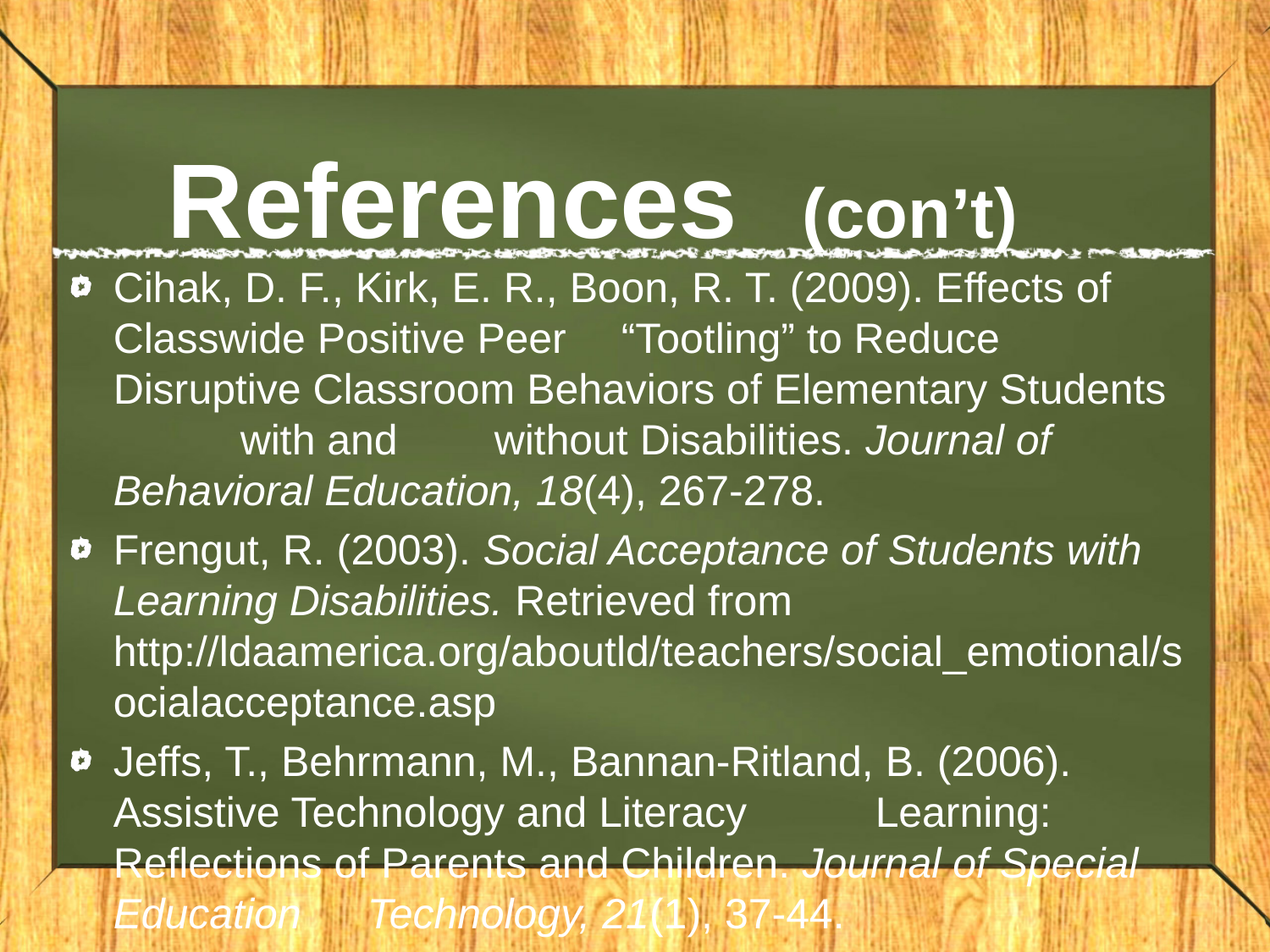

# References	(con’t)
Cihak, D. F., Kirk, E. R., Boon, R. T. (2009). Effects of Classwide Positive Peer 	“Tootling” to Reduce Disruptive Classroom Behaviors of Elementary Students 	with and 	without Disabilities. Journal of Behavioral Education, 18(4), 267-278.
Frengut, R. (2003). Social Acceptance of Students with Learning Disabilities. Retrieved from 	http://ldaamerica.org/aboutld/teachers/social_emotional/socialacceptance.asp
Jeffs, T., Behrmann, M., Bannan-Ritland, B. (2006). Assistive Technology and Literacy 	Learning: Reflections of Parents and Children. Journal of Special Education 	Technology, 21(1), 37-44.
Kaderavek, J. N., & Justice, L. (2000). Children with LD as Emergent Readers: Bridging the 	Gap to Conventional Reading. Intervention in School and Clinic, 36(2), 82-93.